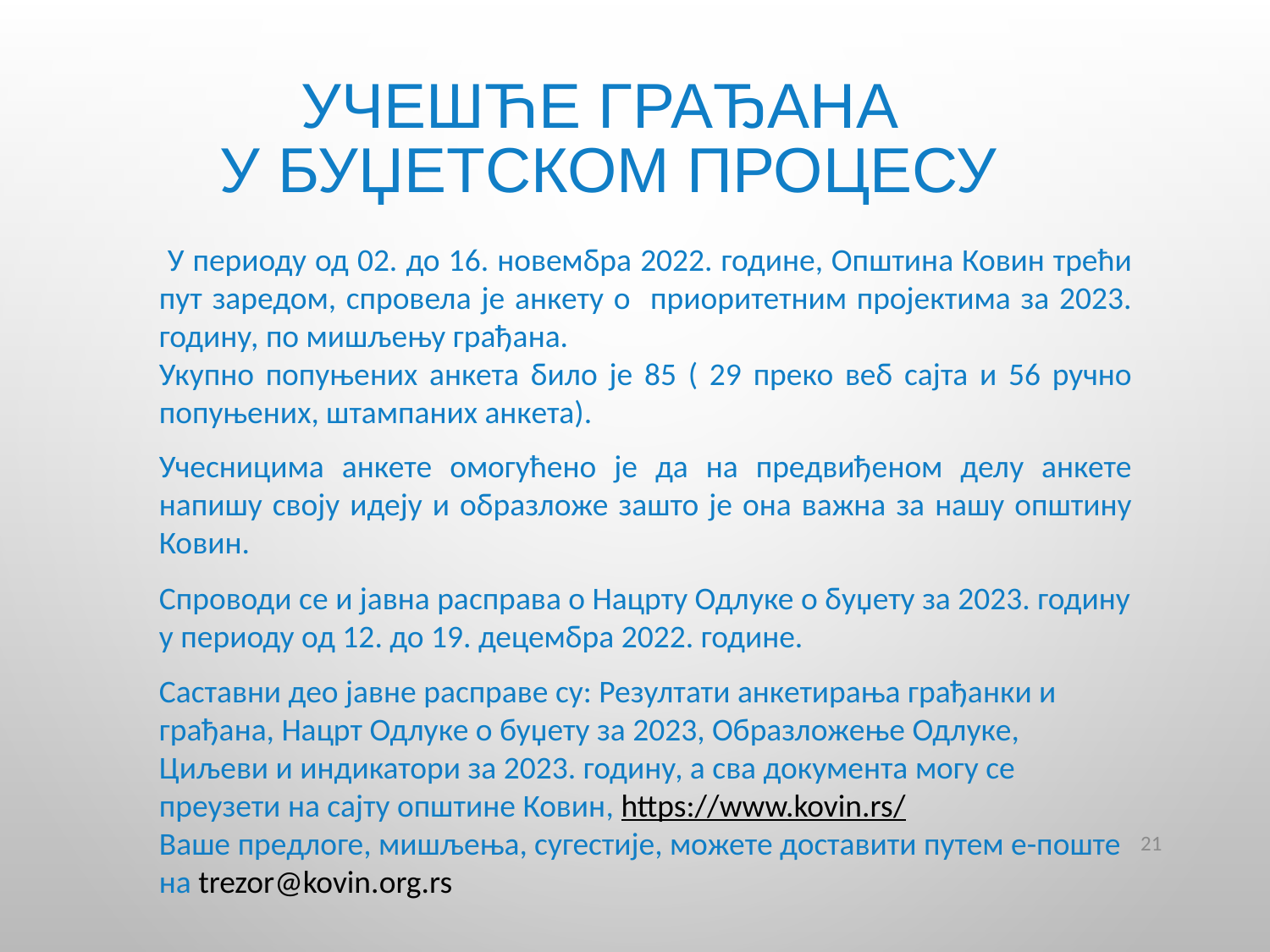

# Учешће грађана у буџетском процесу
 У периоду од 02. до 16. новембра 2022. године, Општина Ковин трећи пут заредом, спровела је анкету о  приоритетним пројектима за 2023. годину, по мишљењу грађана.
Укупно попуњених анкета било је 85 ( 29 преко веб сајта и 56 ручно попуњених, штампаних анкета).

Учесницима анкете омогућено је да на предвиђеном делу анкете напишу своју идеју и образложе зашто је она важна за нашу општину Ковин.

Спроводи се и јавна расправа о Нацрту Одлуке о буџету за 2023. годину у периоду од 12. до 19. децембра 2022. године.

Саставни део јавне расправе су: Резултати анкетирања грађанки и грађана, Нацрт Одлуке о буџету за 2023, Образложење Одлуке, Циљеви и индикатори за 2023. годину, а сва документа могу се преузети на сајту општине Ковин, https://www.kovin.rs/
Ваше предлоге, мишљења, сугестије, можете доставити путем е-поште на trezor@kovin.org.rs

21